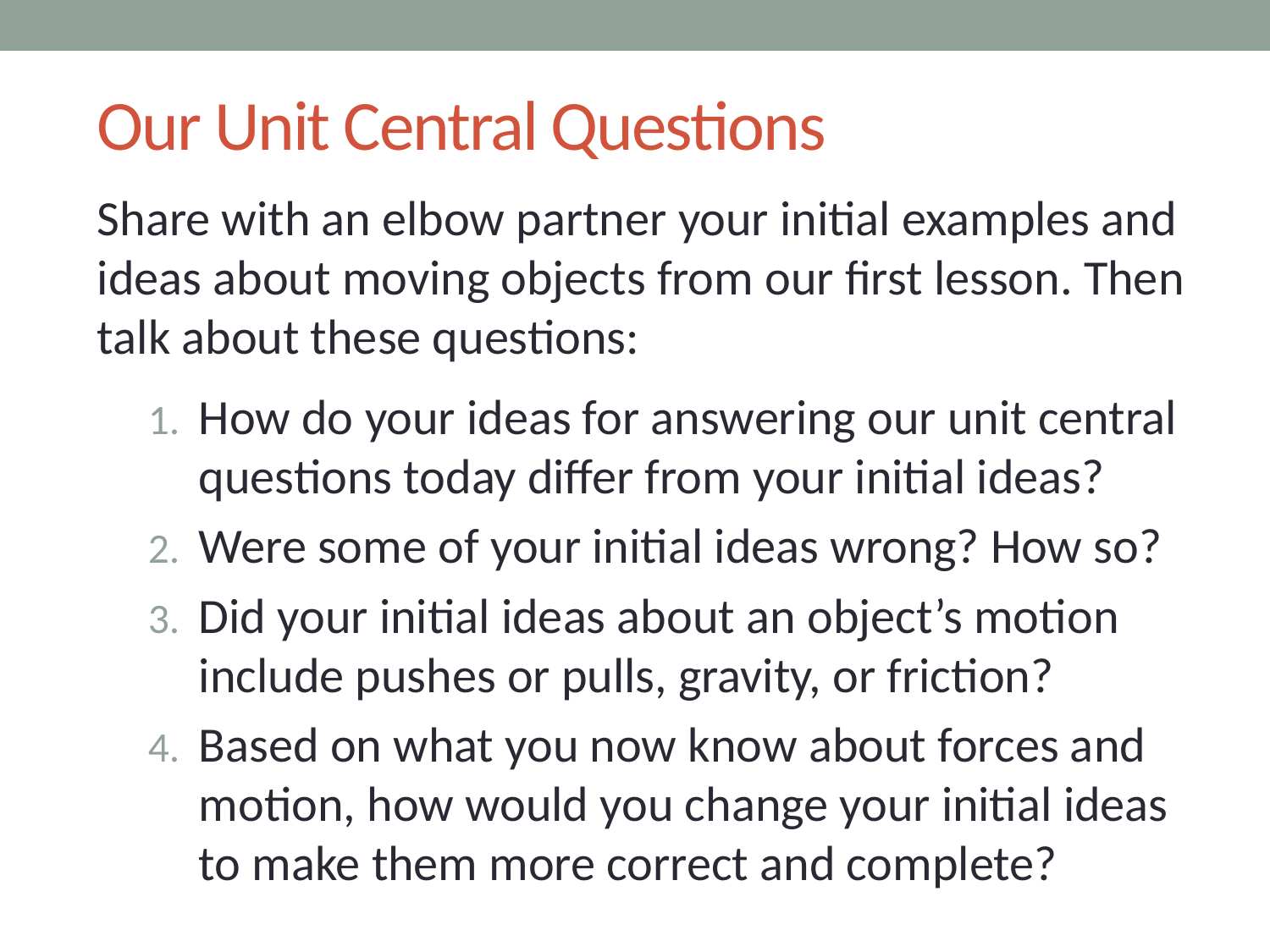

# Our Unit Central Questions
Share with an elbow partner your initial examples and ideas about moving objects from our first lesson. Then talk about these questions:
How do your ideas for answering our unit central questions today differ from your initial ideas?
Were some of your initial ideas wrong? How so?
Did your initial ideas about an object’s motion include pushes or pulls, gravity, or friction?
Based on what you now know about forces and motion, how would you change your initial ideas
to make them more correct and complete?